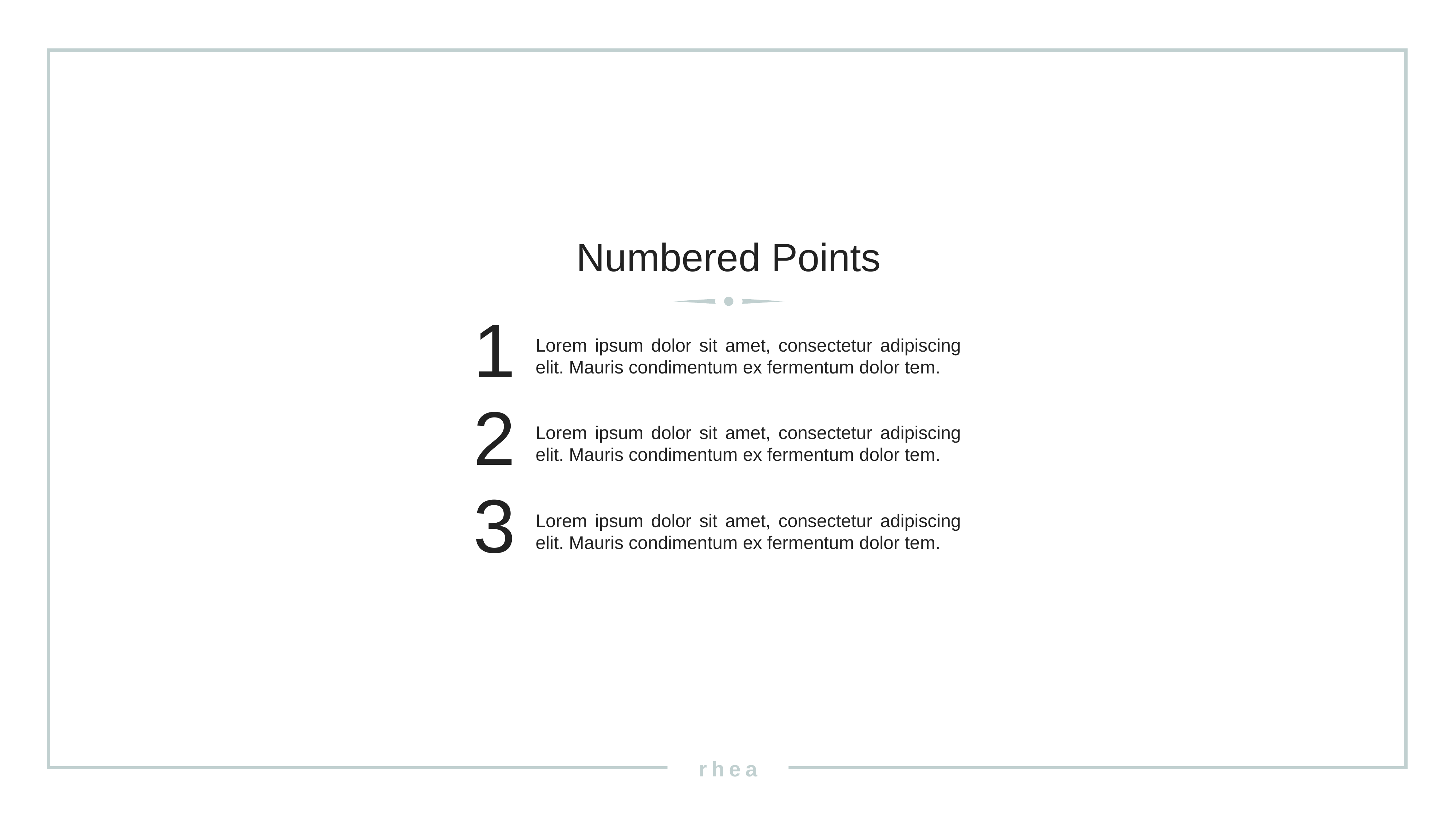

Numbered Points

1
Lorem ipsum dolor sit amet, consectetur adipiscing elit. Mauris condimentum ex fermentum dolor tem.
2
Lorem ipsum dolor sit amet, consectetur adipiscing elit. Mauris condimentum ex fermentum dolor tem.
3
Lorem ipsum dolor sit amet, consectetur adipiscing elit. Mauris condimentum ex fermentum dolor tem.